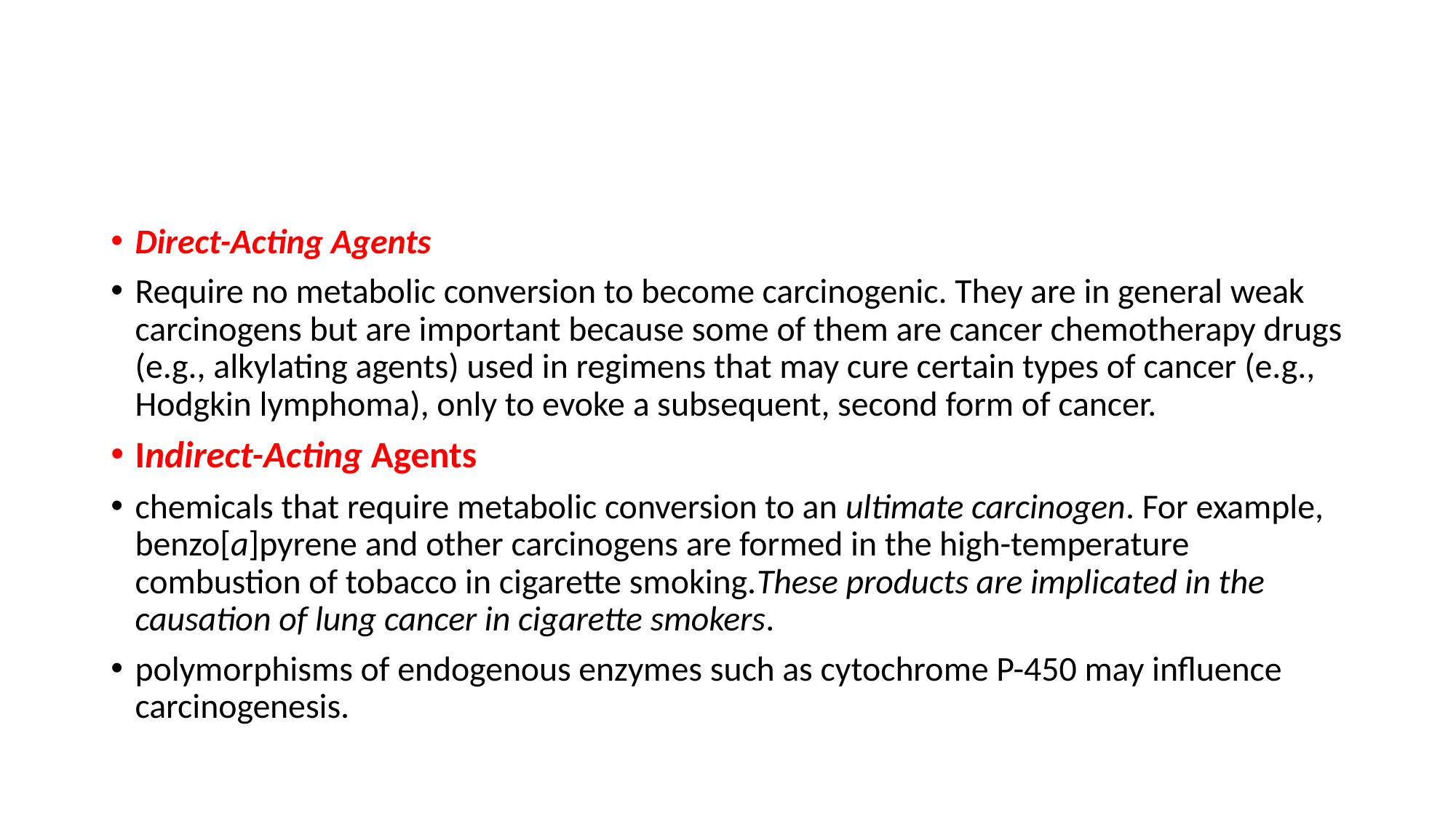

#
Direct-Acting Agents
Require no metabolic conversion to become carcinogenic. They are in general weak carcinogens but are important because some of them are cancer chemotherapy drugs (e.g., alkylating agents) used in regimens that may cure certain types of cancer (e.g., Hodgkin lymphoma), only to evoke a subsequent, second form of cancer.
Indirect-Acting Agents
chemicals that require metabolic conversion to an ultimate carcinogen. For example, benzo[a]pyrene and other carcinogens are formed in the high-temperature combustion of tobacco in cigarette smoking.These products are implicated in the causation of lung cancer in cigarette smokers.
polymorphisms of endogenous enzymes such as cytochrome P-450 may influence carcinogenesis.